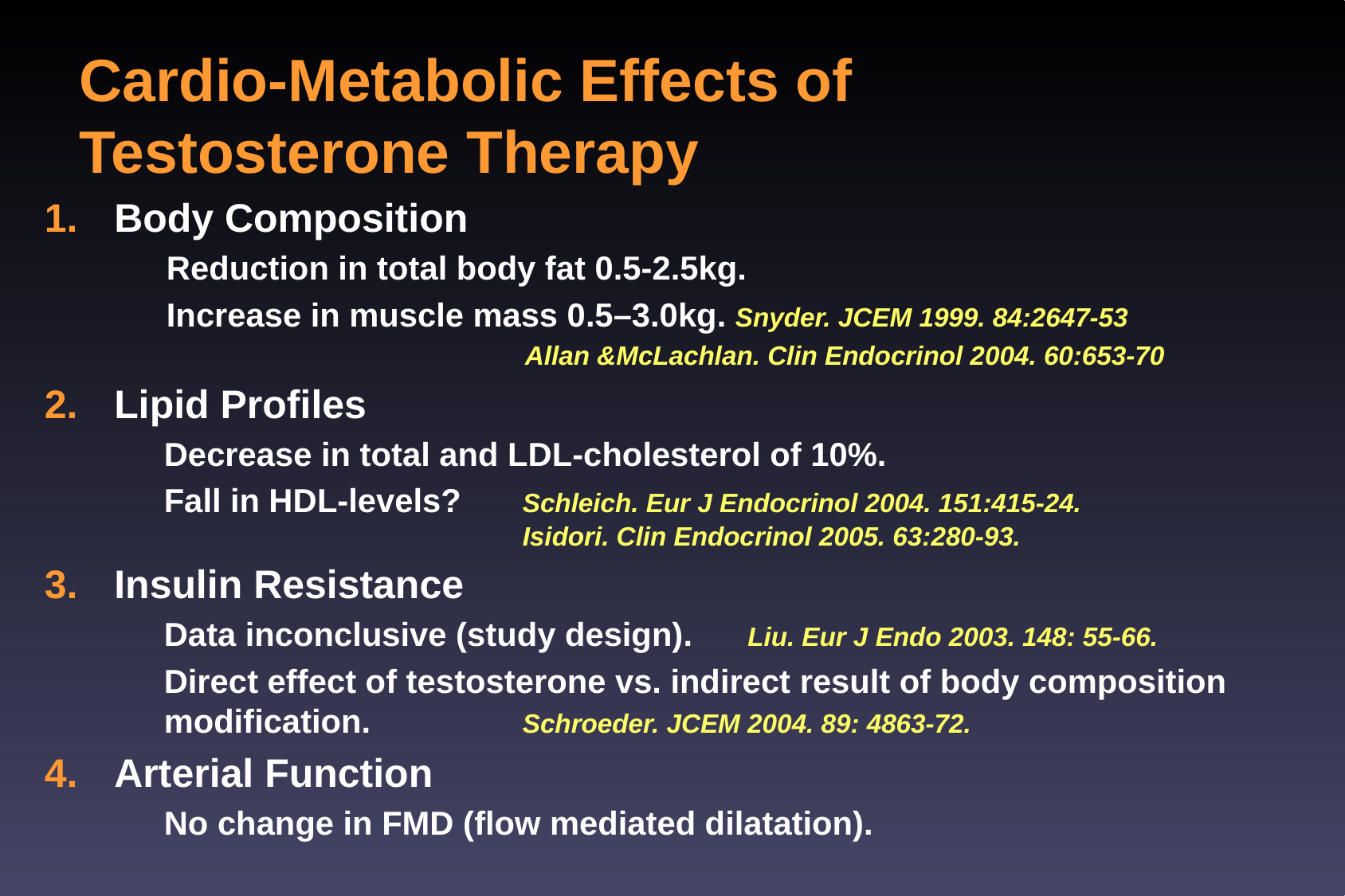

# Cardio-Metabolic Effects of Testosterone Therapy
Body Composition
	Reduction in total body fat 0.5-2.5kg.
	Increase in muscle mass 0.5–3.0kg. Snyder. JCEM 1999. 84:2647-53
				Allan &McLachlan. Clin Endocrinol 2004. 60:653-70
Lipid Profiles
	Decrease in total and LDL-cholesterol of 10%.
	Fall in HDL-levels? 	Schleich. Eur J Endocrinol 2004. 151:415-24. 			     		Isidori. Clin Endocrinol 2005. 63:280-93.
Insulin Resistance
	Data inconclusive (study design).      Liu. Eur J Endo 2003. 148: 55-66.
	Direct effect of testosterone vs. indirect result of body composition modification. 	       	Schroeder. JCEM 2004. 89: 4863-72.
Arterial Function
	No change in FMD (flow mediated dilatation).